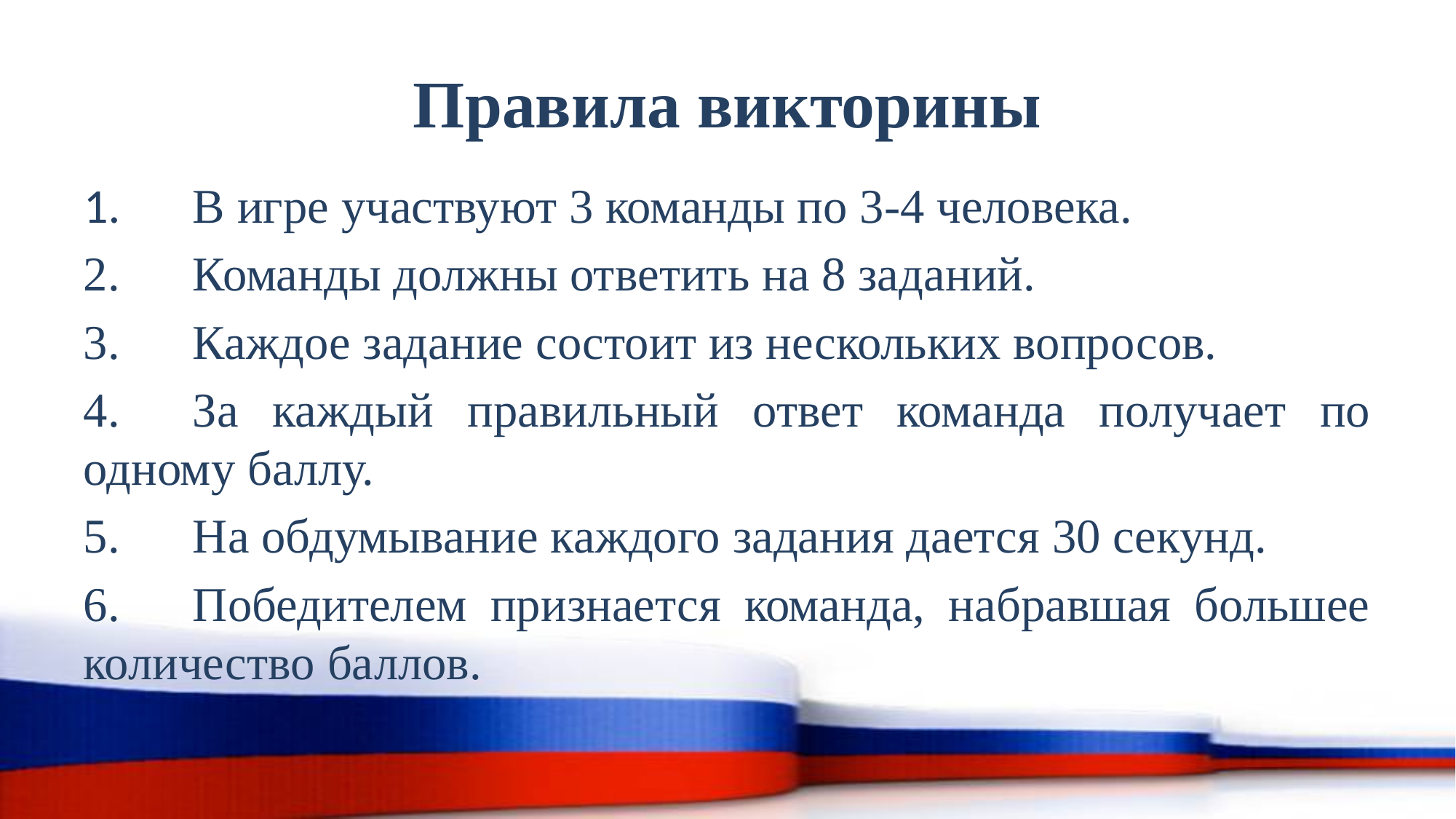

# Правила викторины
1.	В игре участвуют 3 команды по 3-4 человека.
2.	Команды должны ответить на 8 заданий.
3.	Каждое задание состоит из нескольких вопросов.
4.	За каждый правильный ответ команда получает по одному баллу.
5.	На обдумывание каждого задания дается 30 секунд.
6.	Победителем признается команда, набравшая большее количество баллов.